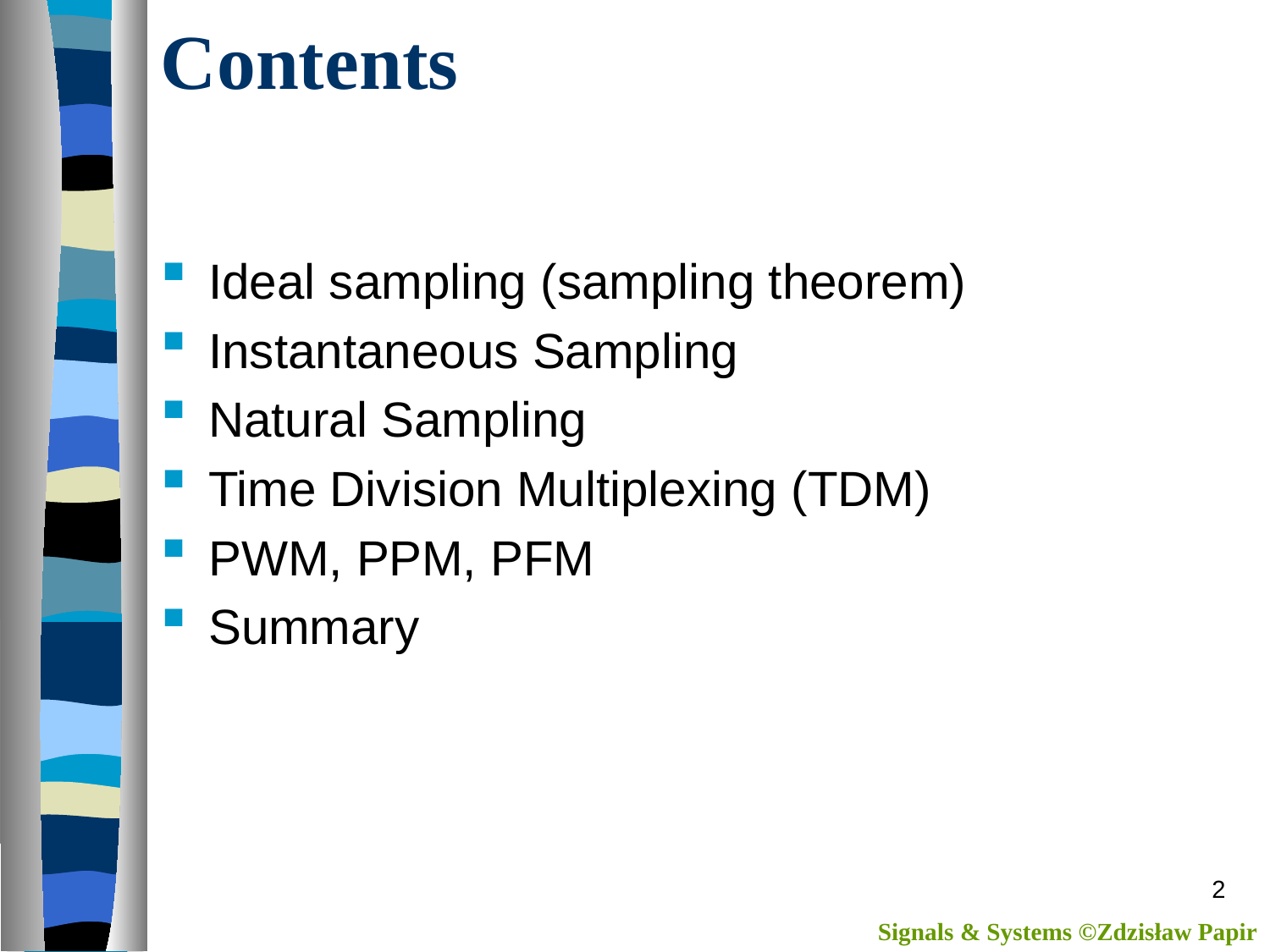

# Contents
Ideal sampling (sampling theorem)
Instantaneous Sampling
Natural Sampling
Time Division Multiplexing (TDM)
PWM, PPM, PFM
Summary
2
Signals & Systems ©Zdzisław Papir